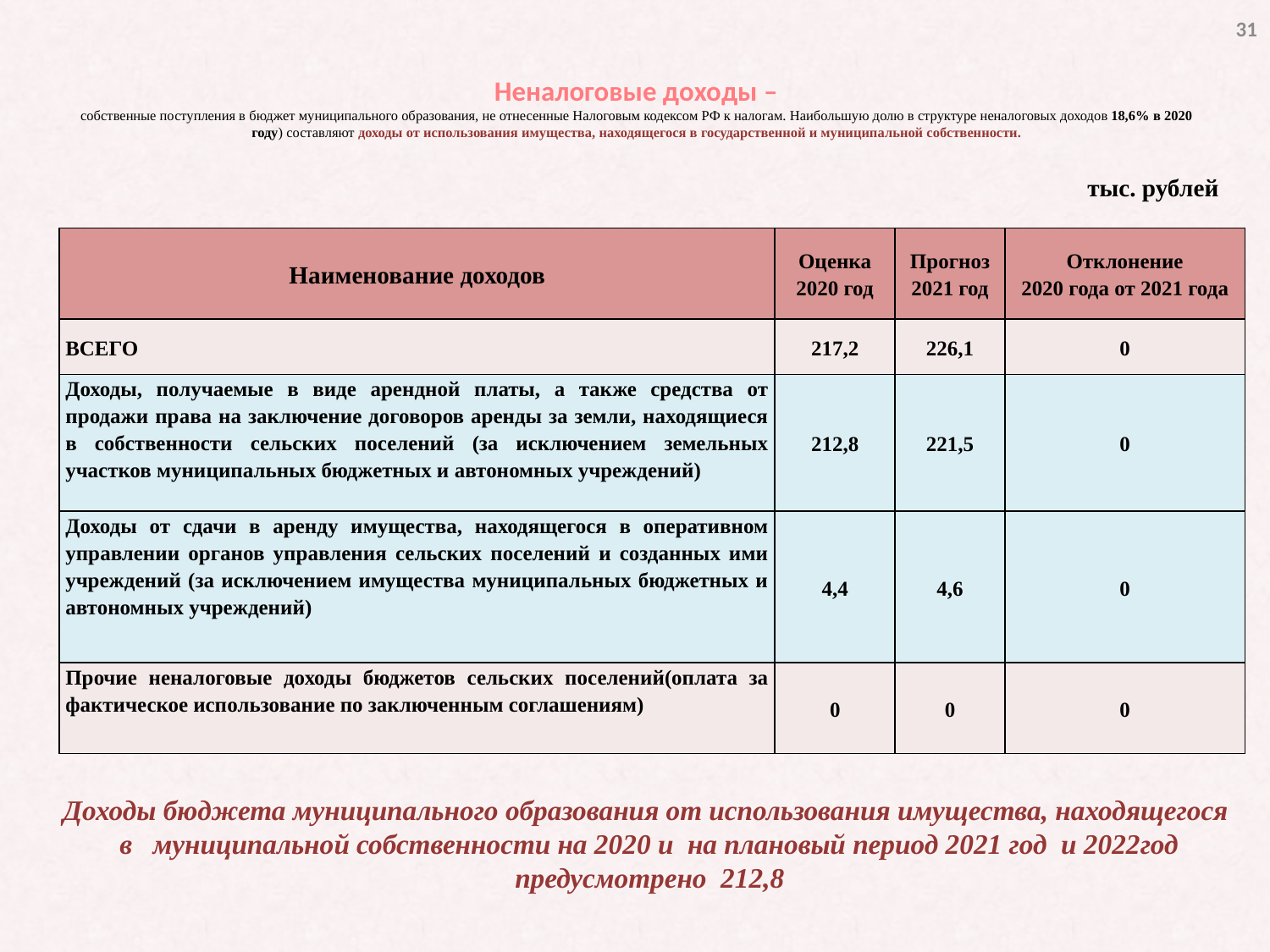

31
# Неналоговые доходы – собственные поступления в бюджет муниципального образования, не отнесенные Налоговым кодексом РФ к налогам. Наибольшую долю в структуре неналоговых доходов 18,6% в 2020 году) составляют доходы от использования имущества, находящегося в государственной и муниципальной собственности.
тыс. рублей
| Наименование доходов | Оценка 2020 год | Прогноз 2021 год | Отклонение 2020 года от 2021 года |
| --- | --- | --- | --- |
| ВСЕГО | 217,2 | 226,1 | 0 |
| Доходы, получаемые в виде арендной платы, а также средства от продажи права на заключение договоров аренды за земли, находящиеся в собственности сельских поселений (за исключением земельных участков муниципальных бюджетных и автономных учреждений) | 212,8 | 221,5 | 0 |
| Доходы от сдачи в аренду имущества, находящегося в оперативном управлении органов управления сельских поселений и созданных ими учреждений (за исключением имущества муниципальных бюджетных и автономных учреждений) | 4,4 | 4,6 | 0 |
| Прочие неналоговые доходы бюджетов сельских поселений(оплата за фактическое использование по заключенным соглашениям) | 0 | 0 | 0 |
Доходы бюджета муниципального образования от использования имущества, находящегося  в   муниципальной собственности на 2020 u  на плановый период 2021 год  и 2022год предусмотрено  212,8